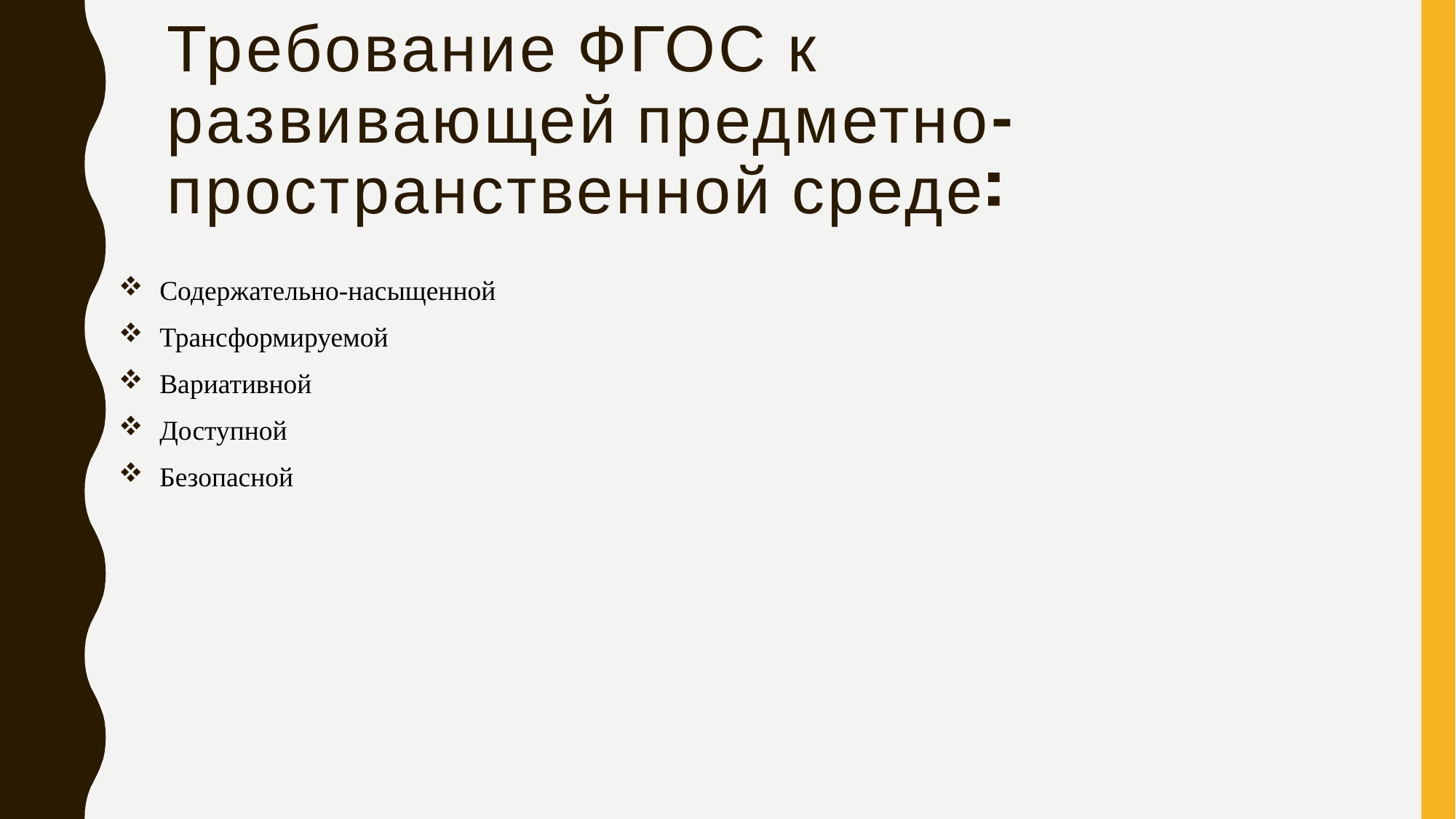

# Требование ФГОС к развивающей предметно-пространственной среде:
Содержательно-насыщенной
Трансформируемой
Вариативной
Доступной
Безопасной